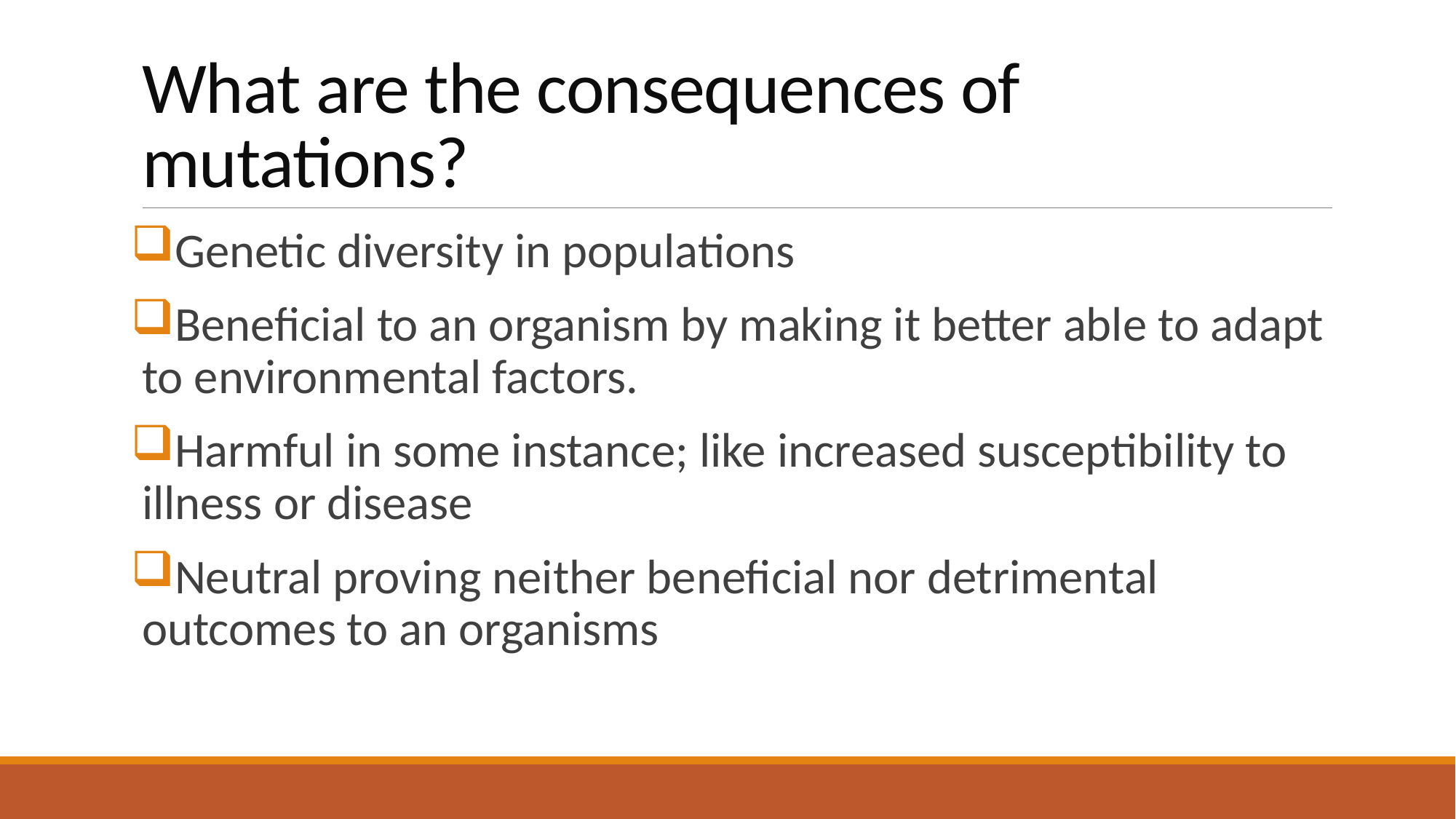

# What are the consequences of mutations?
Genetic diversity in populations
Beneficial to an organism by making it better able to adapt to environmental factors.
Harmful in some instance; like increased susceptibility to illness or disease
Neutral proving neither beneficial nor detrimental outcomes to an organisms